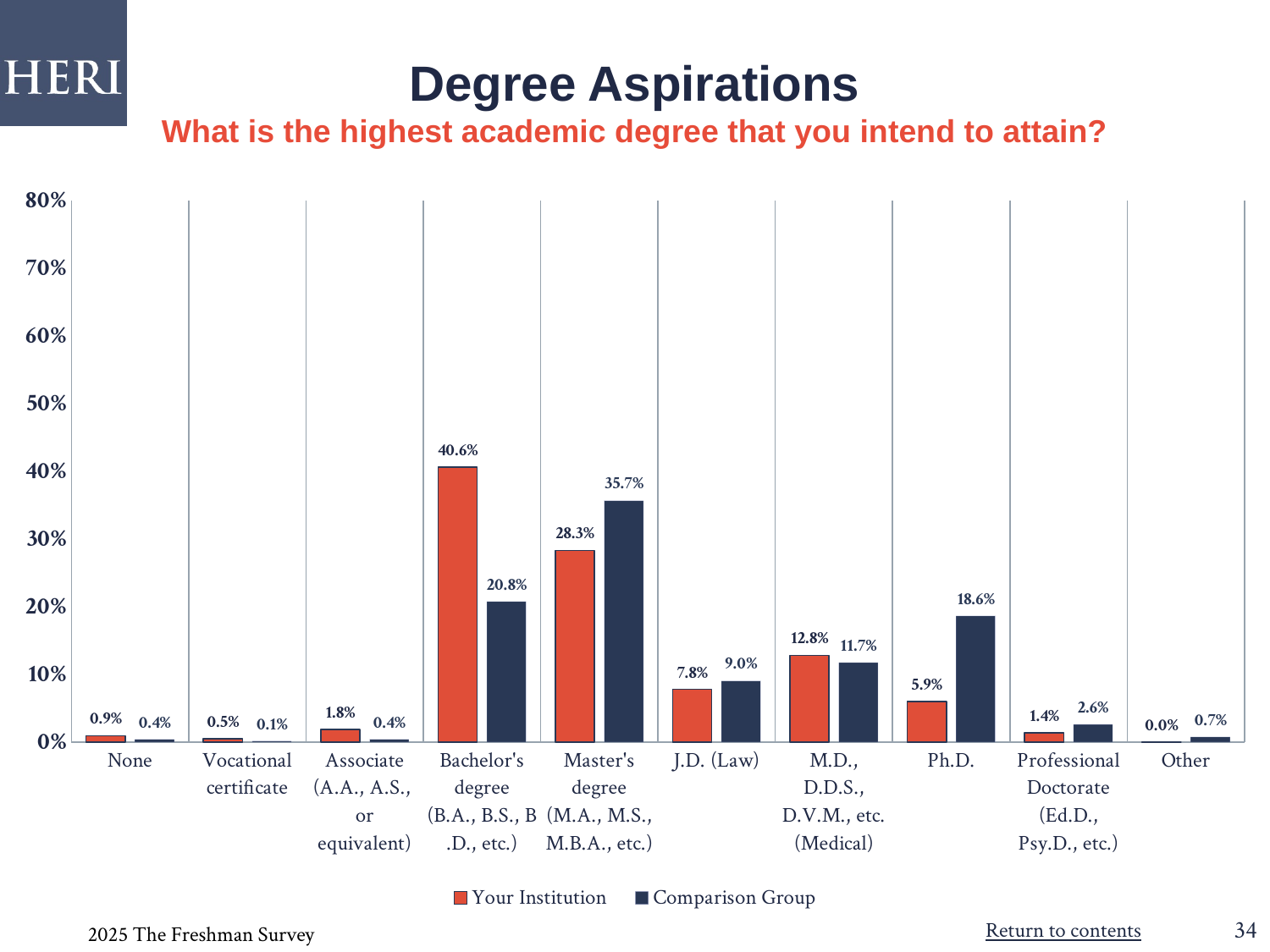

# Degree Aspirations What is the highest academic degree that you intend to attain?

### Chart

| Category | Your Institution | Comparison Group |
|---|---|---|
| None | 0.0091 | 0.0039000000000000003 |
| Vocational certificate | 0.0046 | 0.0013 |
| Associate (A.A., A.S.,
or equivalent) | 0.0183 | 0.0039000000000000003 |
| Bachelor's degree (B.A., B.S., B.D., etc.) | 0.4064 | 0.2075 |
| Master's degree (M.A., M.S., M.B.A., etc.) | 0.28309999999999996 | 0.3568 |
| J.D. (Law) | 0.0776 | 0.09029999999999999 |
| M.D., D.D.S., D.V.M., etc. (Medical) | 0.12789999999999999 | 0.11720000000000001 |
| Ph.D. | 0.0594 | 0.1862 |
| Professional Doctorate (Ed.D., Psy.D., etc.) | 0.0137 | 0.0256 |
| Other | 0.0 | 0.0074 |
2025 The Freshman Survey
Return to contents
34